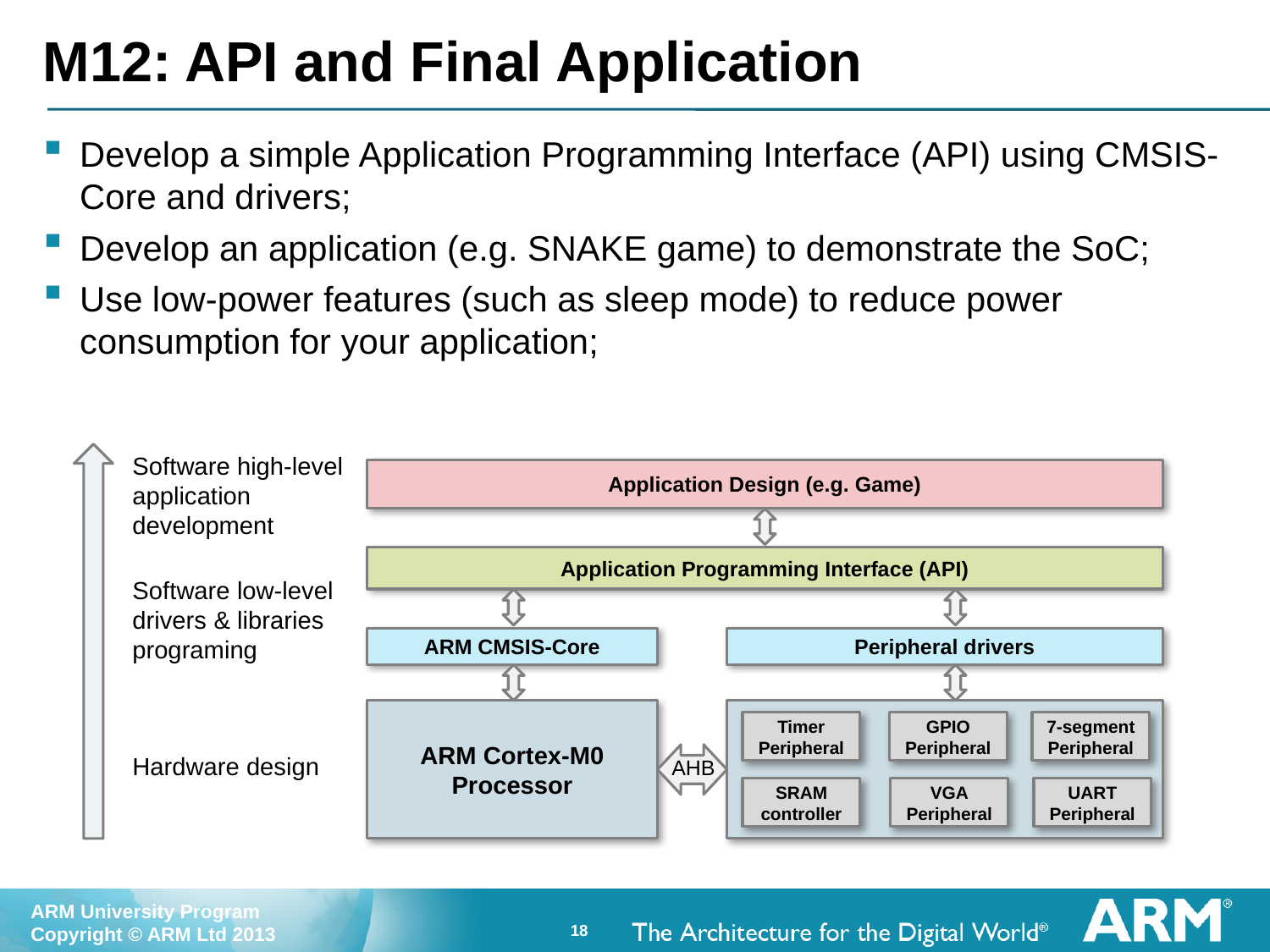

# M12: API and Final Application
Develop a simple Application Programming Interface (API) using CMSIS-Core and drivers;
Develop an application (e.g. SNAKE game) to demonstrate the SoC;
Use low-power features (such as sleep mode) to reduce power consumption for your application;

Software high-level application development
Application Design (e.g. Game)

Application Programming Interface (API)
Software low-level drivers & libraries programing

ARM CMSIS-Core
Peripheral drivers

ARM Cortex-M0
Processor

Timer
Peripheral
GPIO
Peripheral
7-segment
Peripheral

Hardware design
AHB
SRAM
controller
VGA
Peripheral
UART
Peripheral